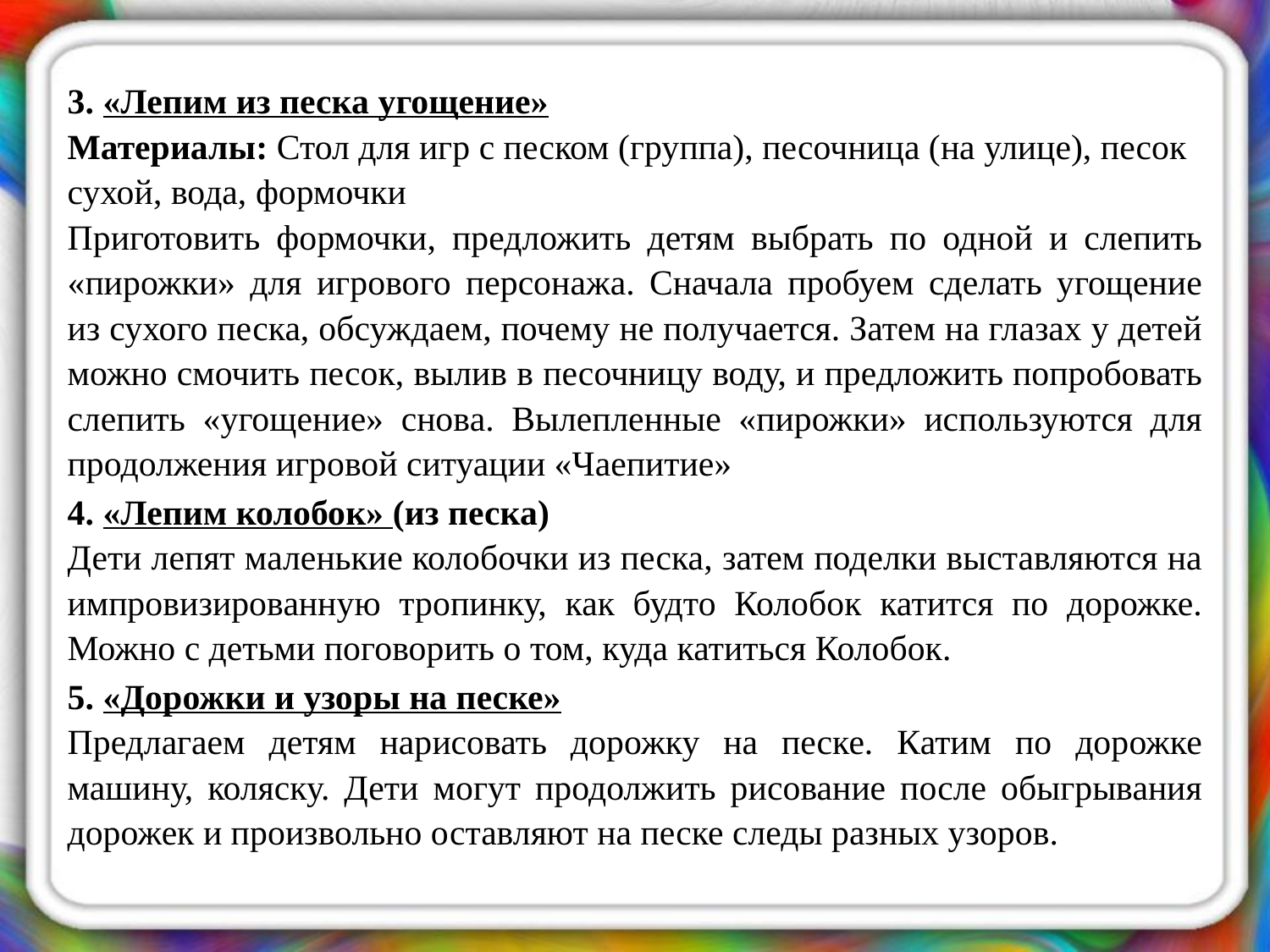

3. «Лепим из песка угощение»
Материалы: Стол для игр с песком (группа), песочница (на улице), песок сухой, вода, формочки
Приготовить формочки, предложить детям выбрать по одной и слепить «пирожки» для игрового персонажа. Сначала пробуем сделать угощение из сухого песка, обсуждаем, почему не получается. Затем на глазах у детей можно смочить песок, вылив в песочницу воду, и предложить попробовать слепить «угощение» снова. Вылепленные «пирожки» используются для продолжения игровой ситуации «Чаепитие»
4. «Лепим колобок» (из песка)
Дети лепят маленькие колобочки из песка, затем поделки выставляются на импровизированную тропинку, как будто Колобок катится по дорожке. Можно с детьми поговорить о том, куда катиться Колобок.
5. «Дорожки и узоры на песке»
Предлагаем детям нарисовать дорожку на песке. Катим по дорожке машину, коляску. Дети могут продолжить рисование после обыгрывания дорожек и произвольно оставляют на песке следы разных узоров.